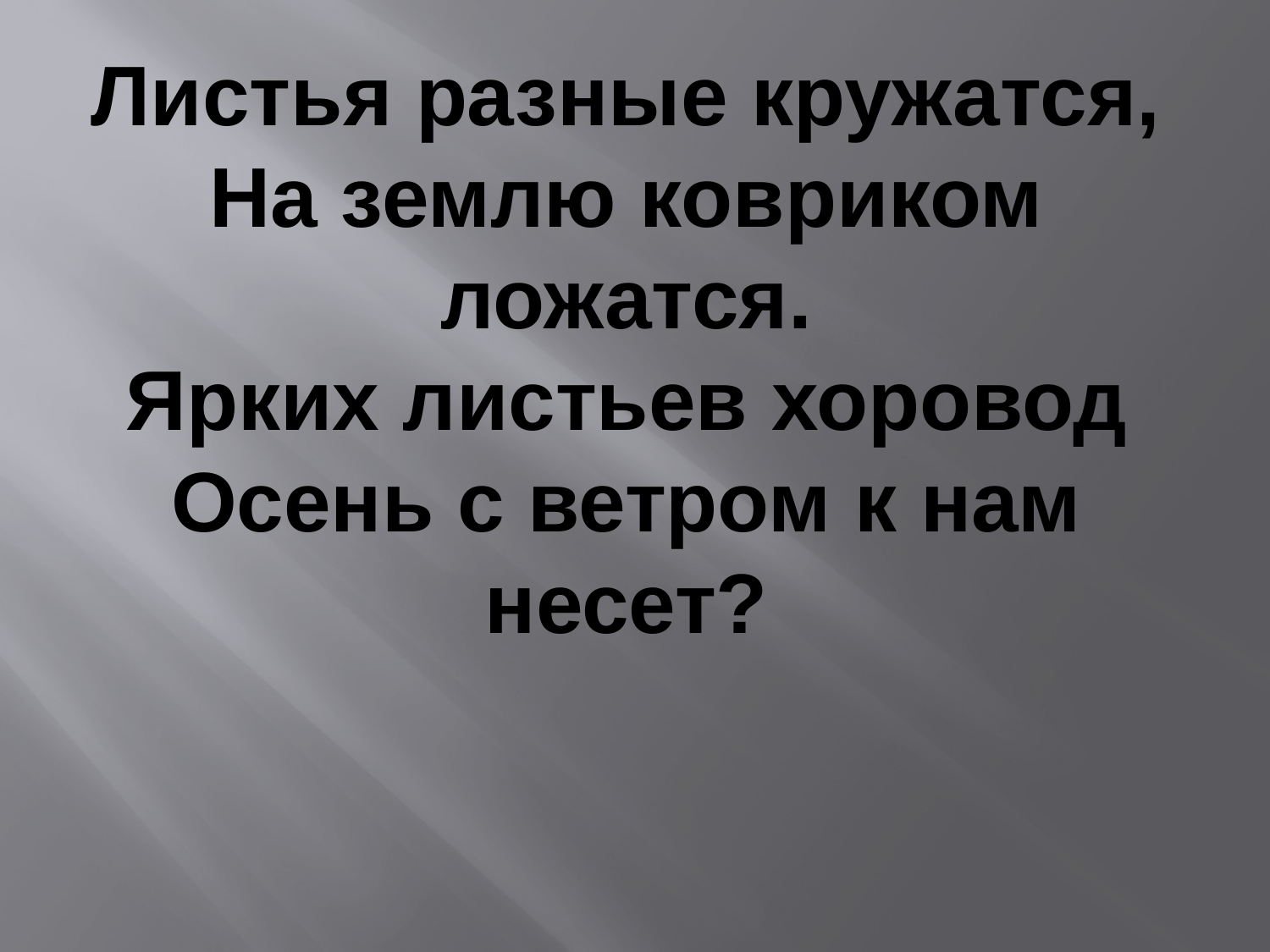

# Листья разные кружатся, На землю ковриком ложатся. Ярких листьев хоровод Осень с ветром к нам несет?